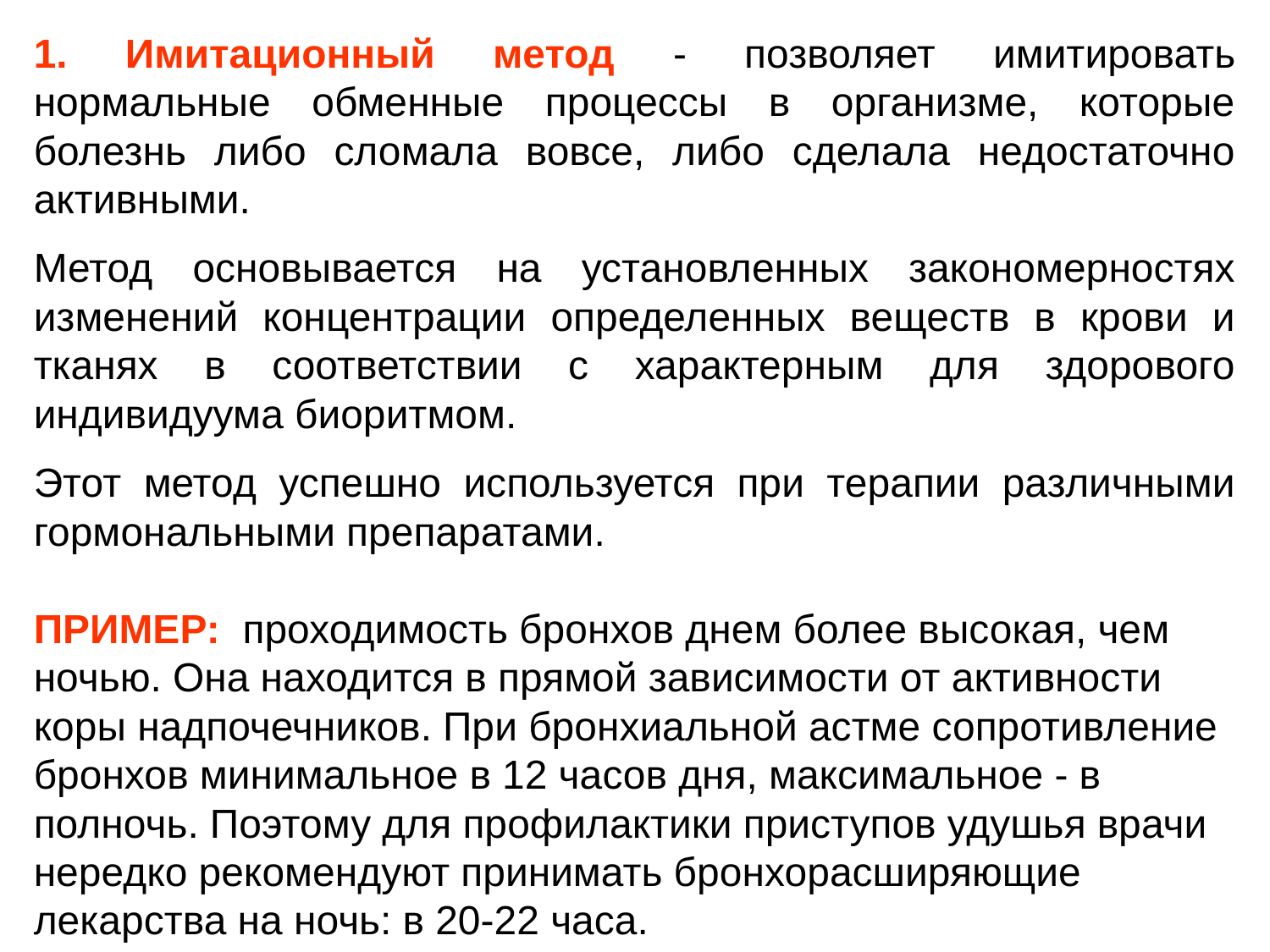

1. Имитационный метод - позволяет имитировать нормальные обменные процессы в организме, которые болезнь либо сломала вовсе, либо сделала недостаточно активными.
Метод основывается на установленных закономерностях изменений концентрации определенных веществ в крови и тканях в соответствии с характерным для здорового индивидуума биоритмом.
Этот метод успешно используется при терапии различными гормональными препаратами.

ПРИМЕР:  проходимость бронхов днем более высокая, чем ночью. Она находится в прямой зависимости от активности коры надпочечников. При бронхиальной астме сопротивление бронхов минимальное в 12 часов дня, максимальное - в полночь. Поэтому для профилактики приступов удушья врачи нередко рекомендуют принимать бронхорасширяющие лекарства на ночь: в 20-22 часа.